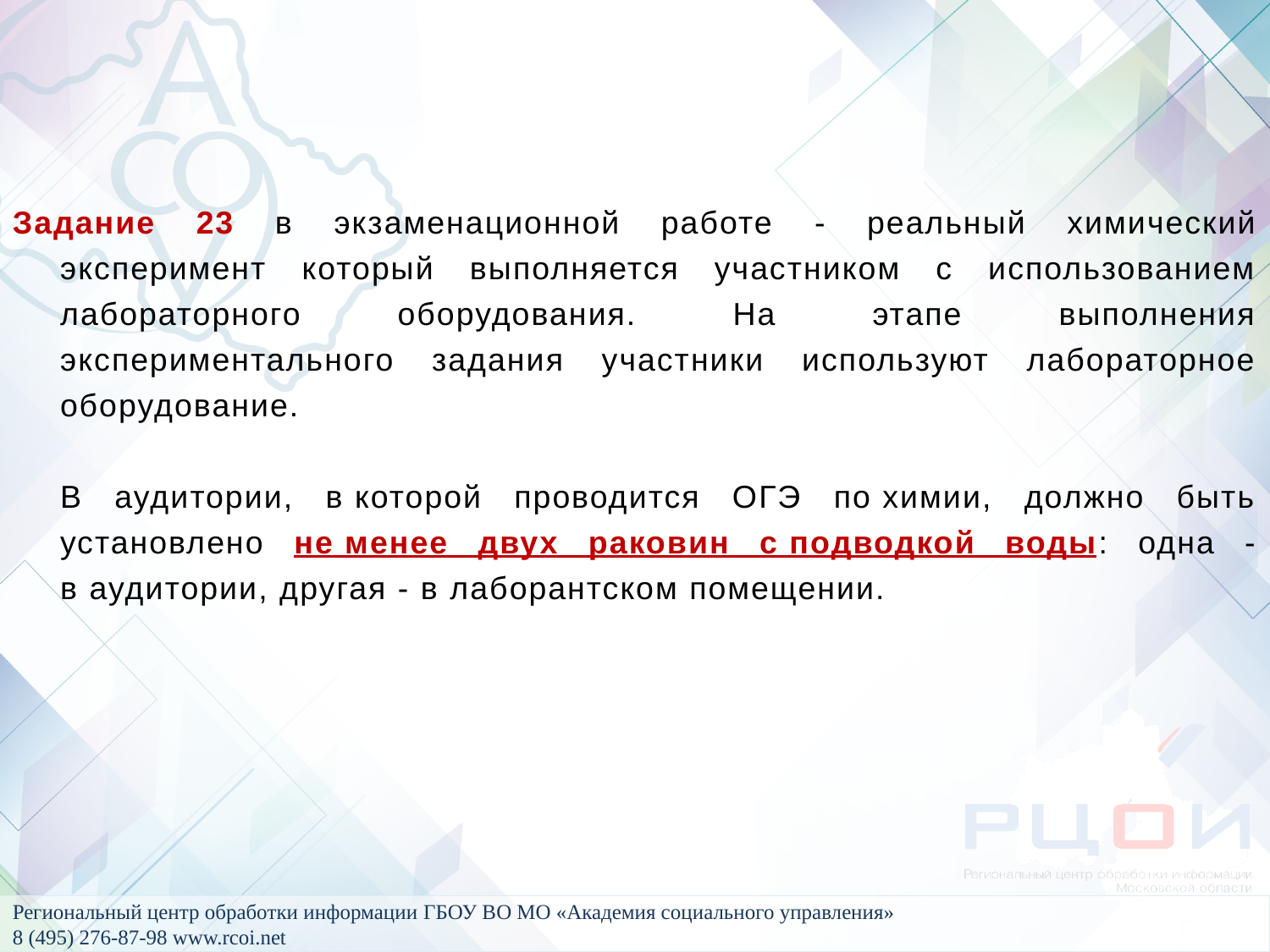

Задание 23 в экзаменационной работе - реальный химический эксперимент который выполняется участником с использованием лабораторного оборудования. На этапе выполнения экспериментального задания участники используют лабораторное оборудование.
В аудитории, в которой проводится ОГЭ по химии, должно быть установлено не менее двух раковин с подводкой воды: одна - в аудитории, другая - в лаборантском помещении.